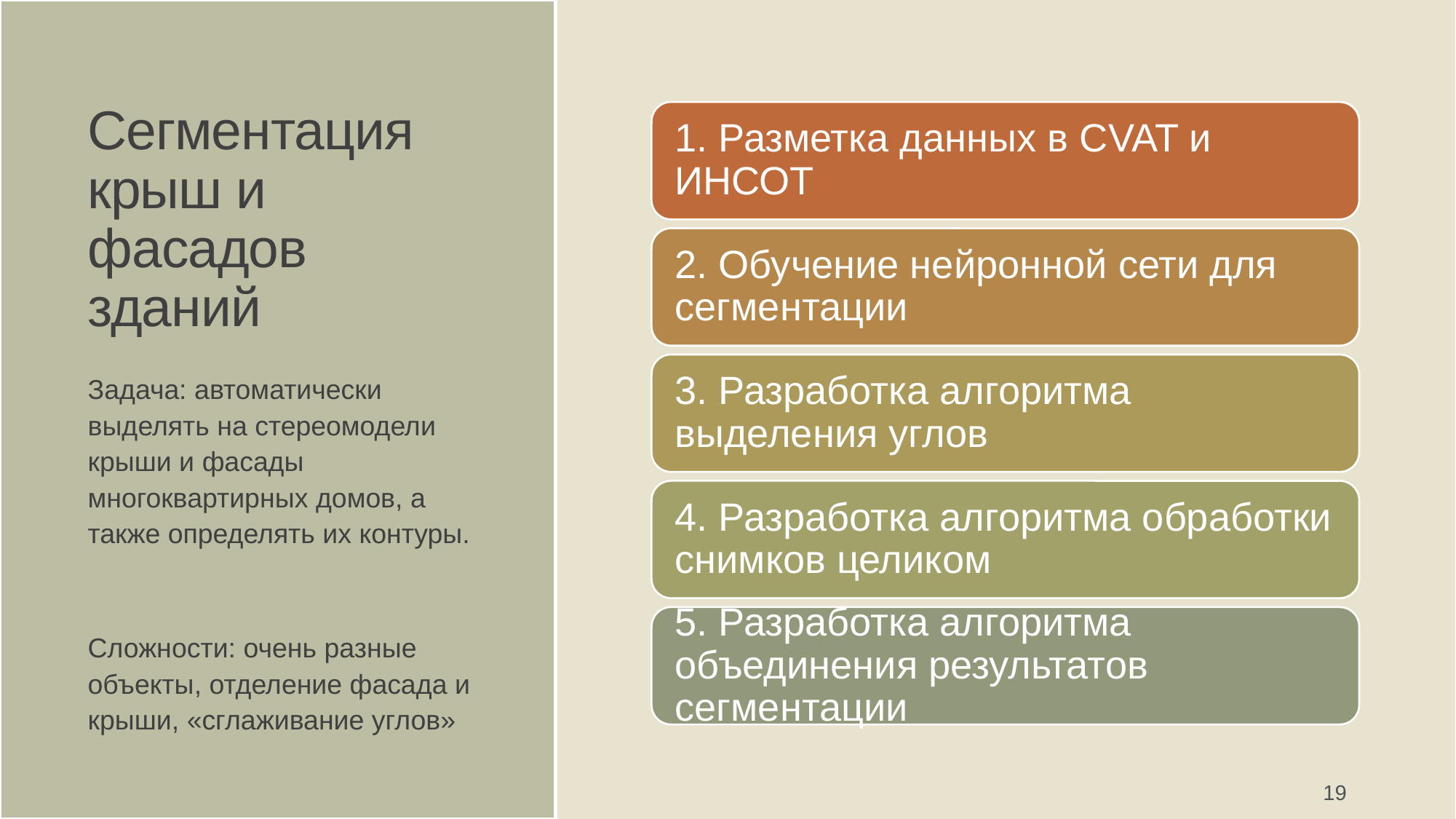

# Сегментация крыш и фасадов зданий
1. Разметка данных в CVAT и ИНСОТ
2. Обучение нейронной сети для сегментации
3. Разработка алгоритма выделения углов
4. Разработка алгоритма обработки снимков целиком
5. Разработка алгоритма объединения результатов сегментации
Задача: автоматически выделять на стереомодели крыши и фасады многоквартирных домов, а также определять их контуры.

Сложности: очень разные объекты, отделение фасада и крыши, «сглаживание углов»
19